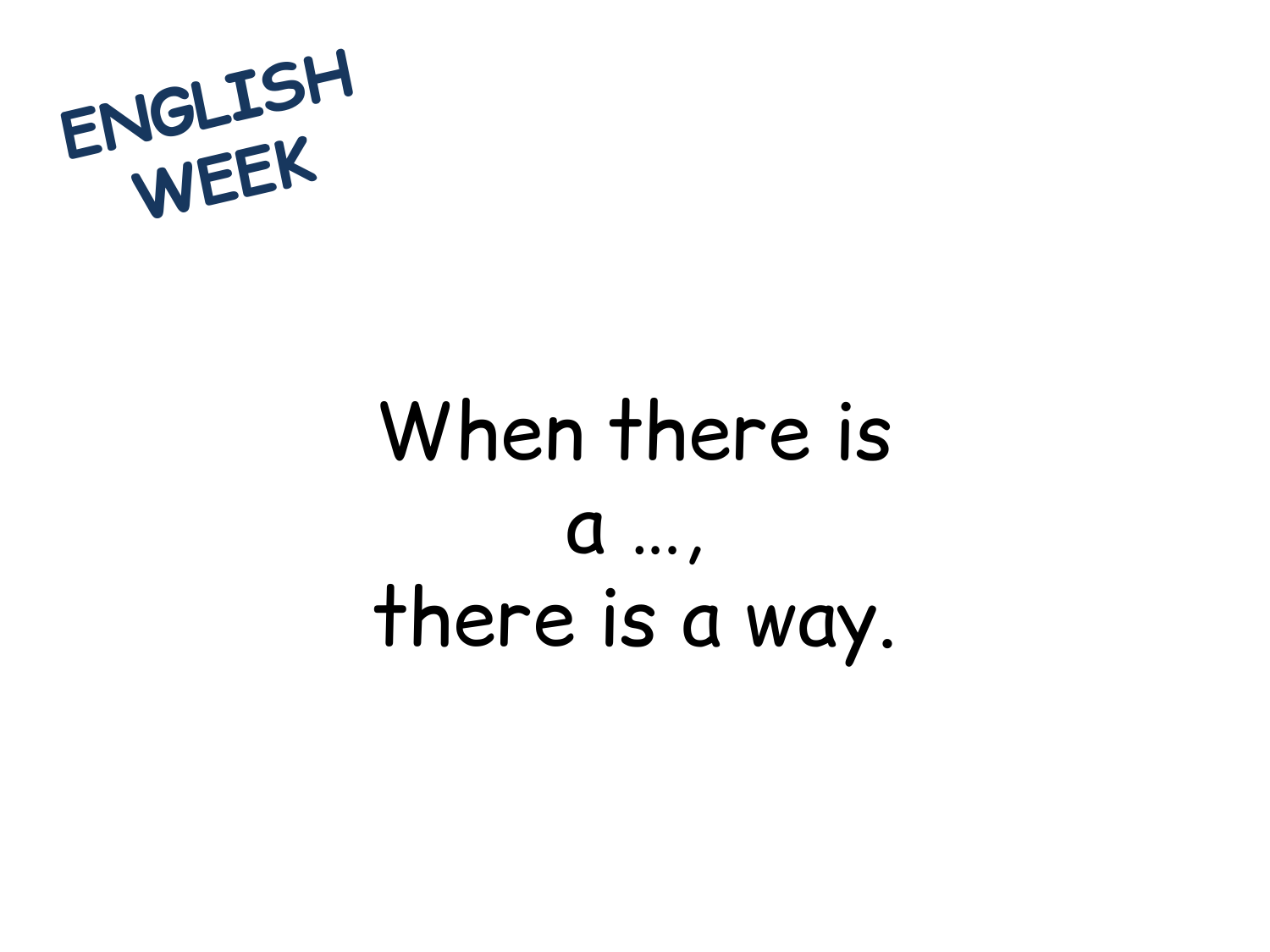

#
English week
When there is
 a …,
there is a way.